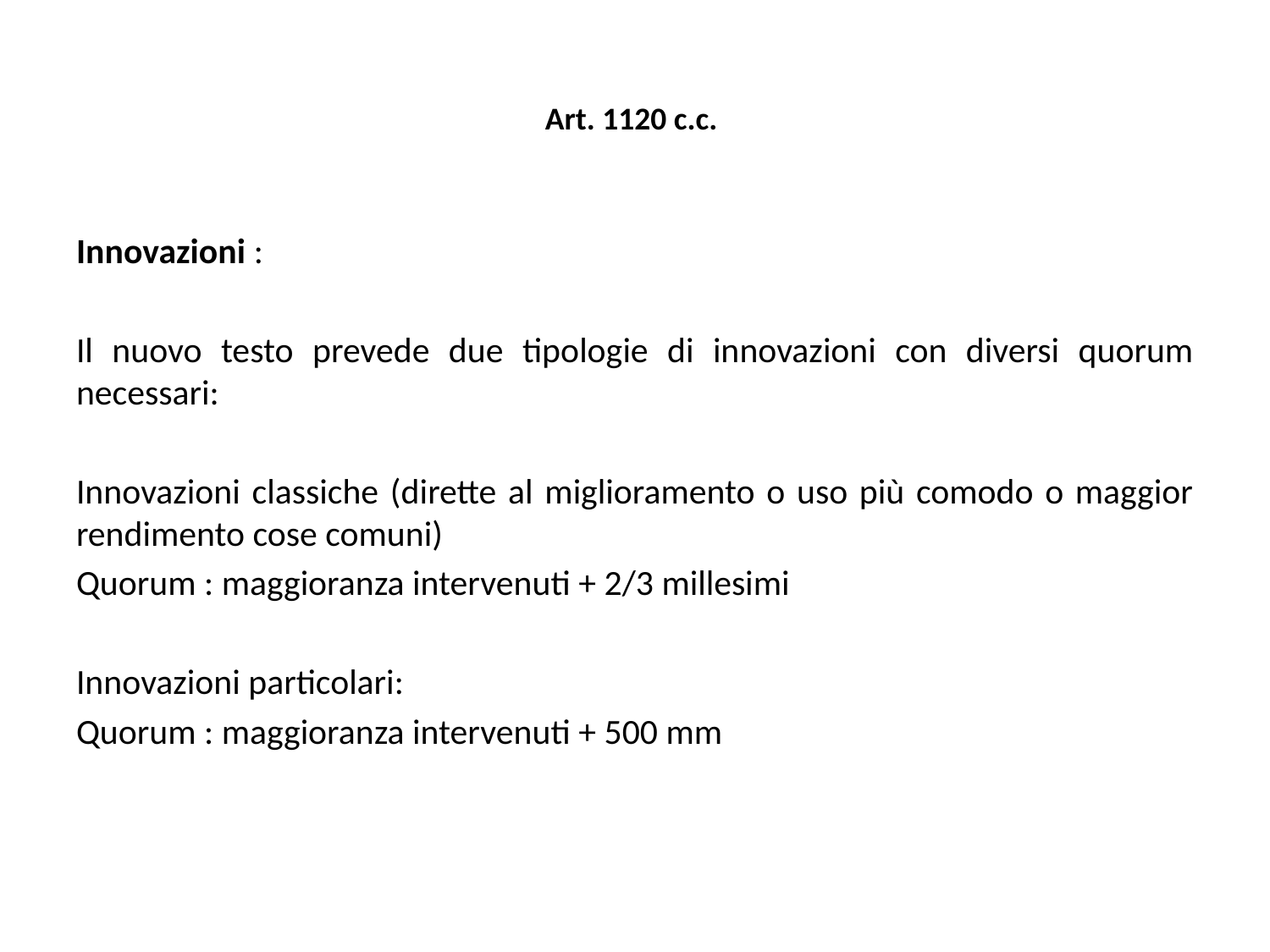

# Art. 1120 c.c.
Innovazioni :

Il nuovo testo prevede due tipologie di innovazioni con diversi quorum necessari:

Innovazioni classiche (dirette al miglioramento o uso più comodo o maggior rendimento cose comuni)
Quorum : maggioranza intervenuti + 2/3 millesimi

Innovazioni particolari:
Quorum : maggioranza intervenuti + 500 mm